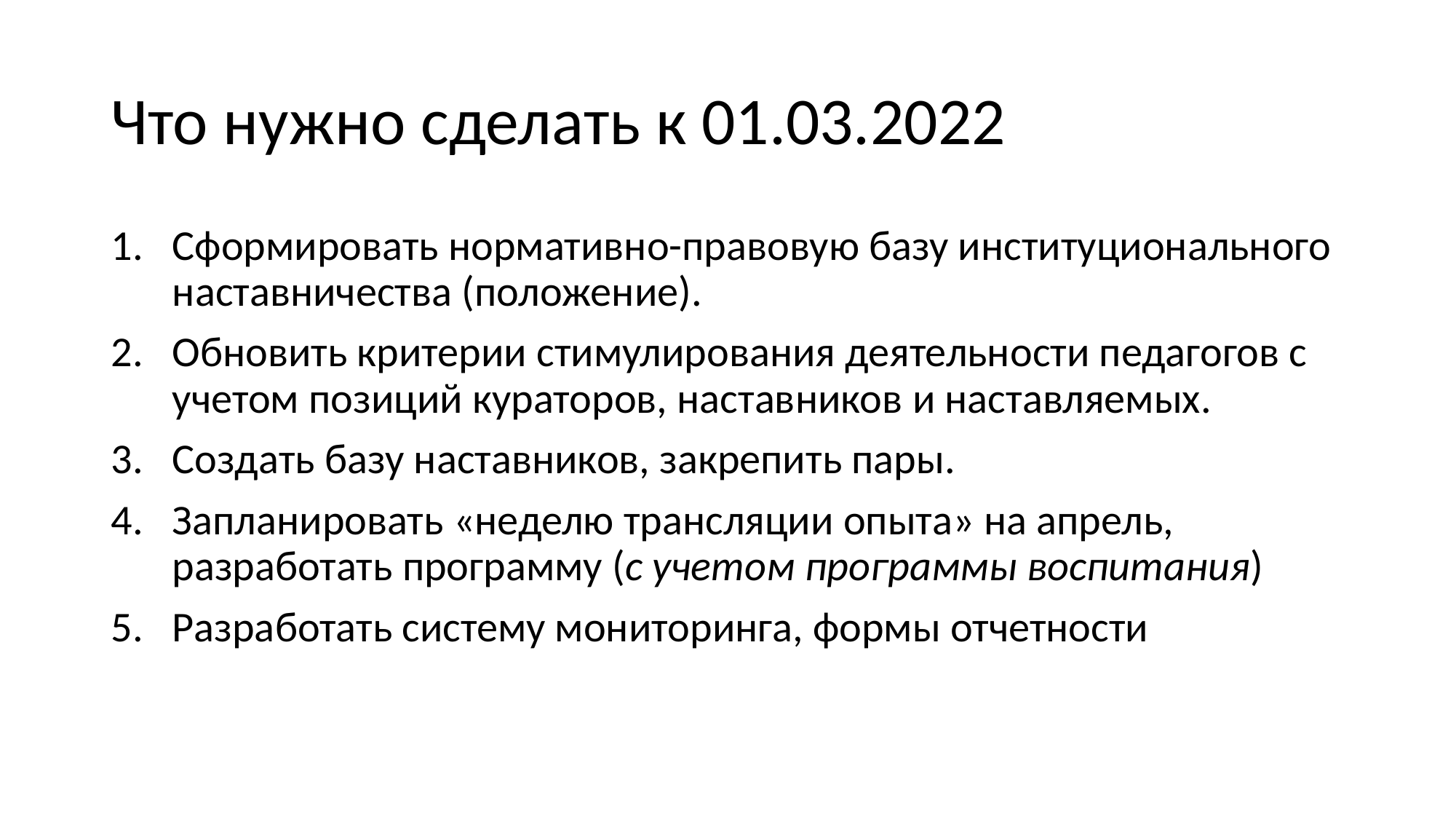

# Что нужно сделать к 01.03.2022
Сформировать нормативно-правовую базу институционального наставничества (положение).
Обновить критерии стимулирования деятельности педагогов с учетом позиций кураторов, наставников и наставляемых.
Создать базу наставников, закрепить пары.
Запланировать «неделю трансляции опыта» на апрель, разработать программу (с учетом программы воспитания)
Разработать систему мониторинга, формы отчетности